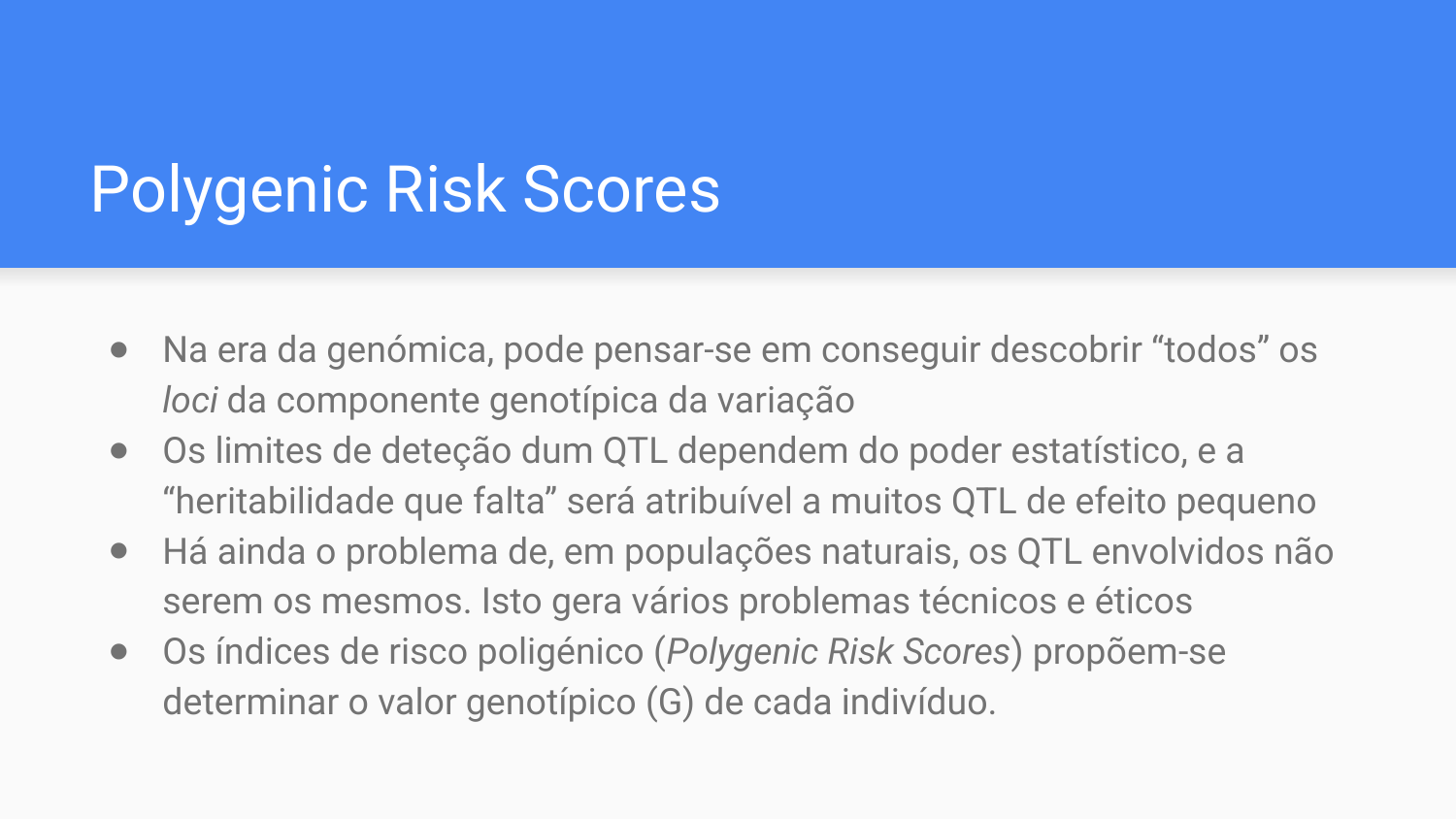

# Polygenic Risk Scores
Na era da genómica, pode pensar-se em conseguir descobrir “todos” os loci da componente genotípica da variação
Os limites de deteção dum QTL dependem do poder estatístico, e a “heritabilidade que falta” será atribuível a muitos QTL de efeito pequeno
Há ainda o problema de, em populações naturais, os QTL envolvidos não serem os mesmos. Isto gera vários problemas técnicos e éticos
Os índices de risco poligénico (Polygenic Risk Scores) propõem-se determinar o valor genotípico (G) de cada indivíduo.